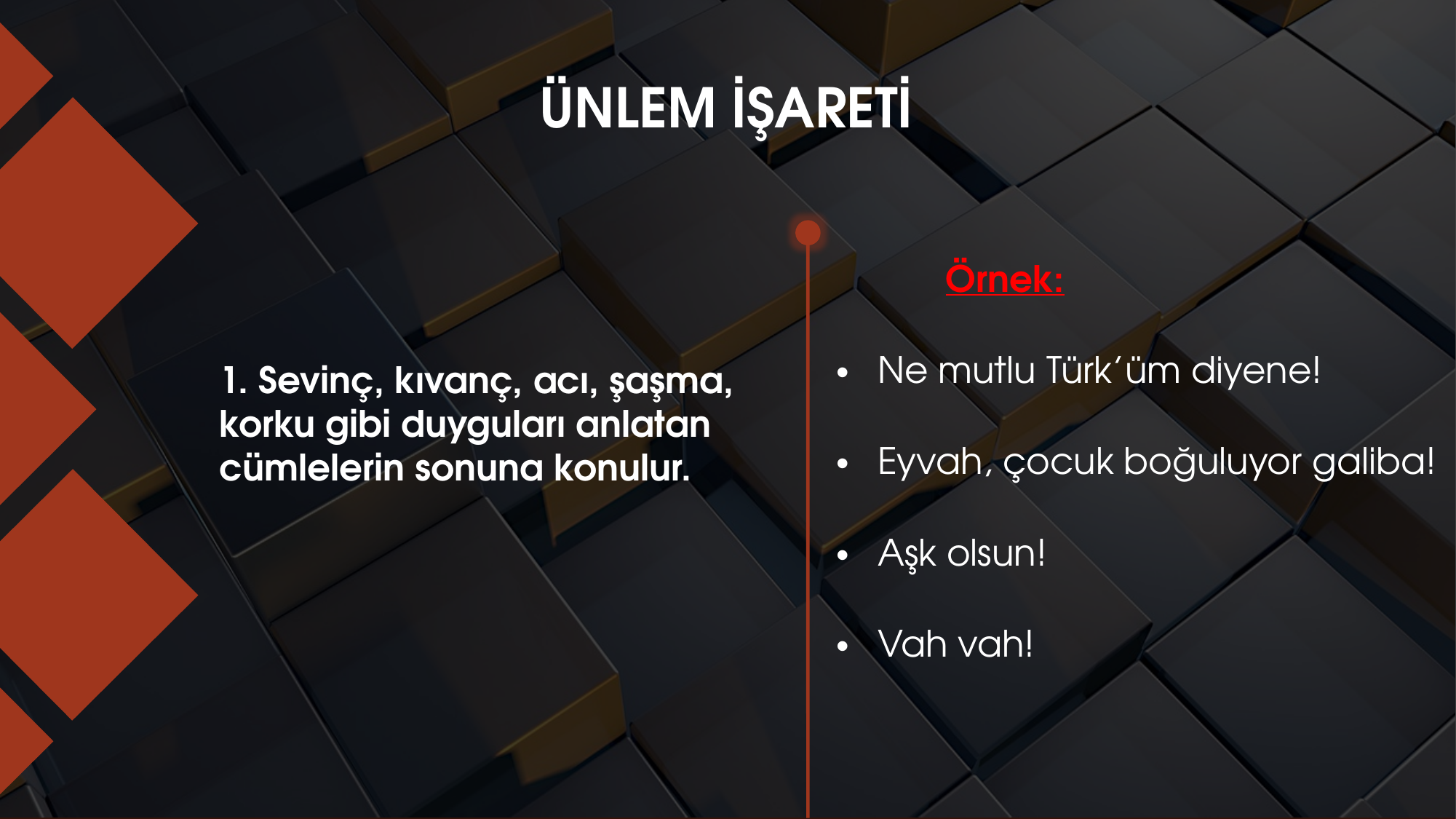

# ÜNLEM İŞARETİ

	Örnek:

Ne mutlu Türk’üm diyene!

Eyvah, çocuk boğuluyor galiba!

Aşk olsun!

Vah vah!

1. Sevinç, kıvanç, acı, şaşma, korku gibi duyguları anlatan cümlelerin sonuna konulur.